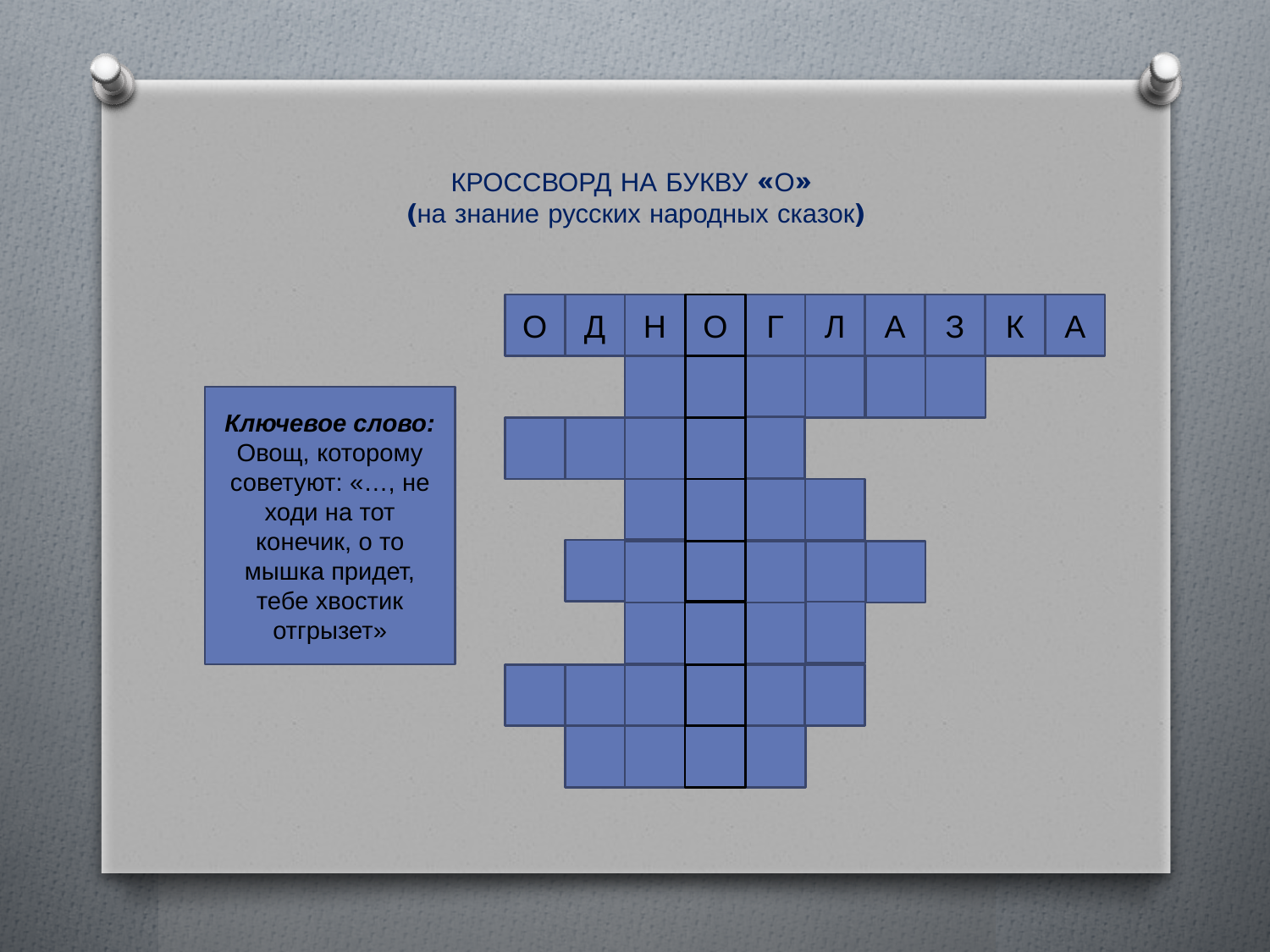

# КРОССВОРД НА БУКВУ «О» (на знание русских народных сказок)
О
О
Д
Н
Г

Л
А
З

А

К

Ключевое слово:
Овощ, которому советуют: «…, не ходи на тот конечик, о то мышка придет, тебе хвостик отгрызет»